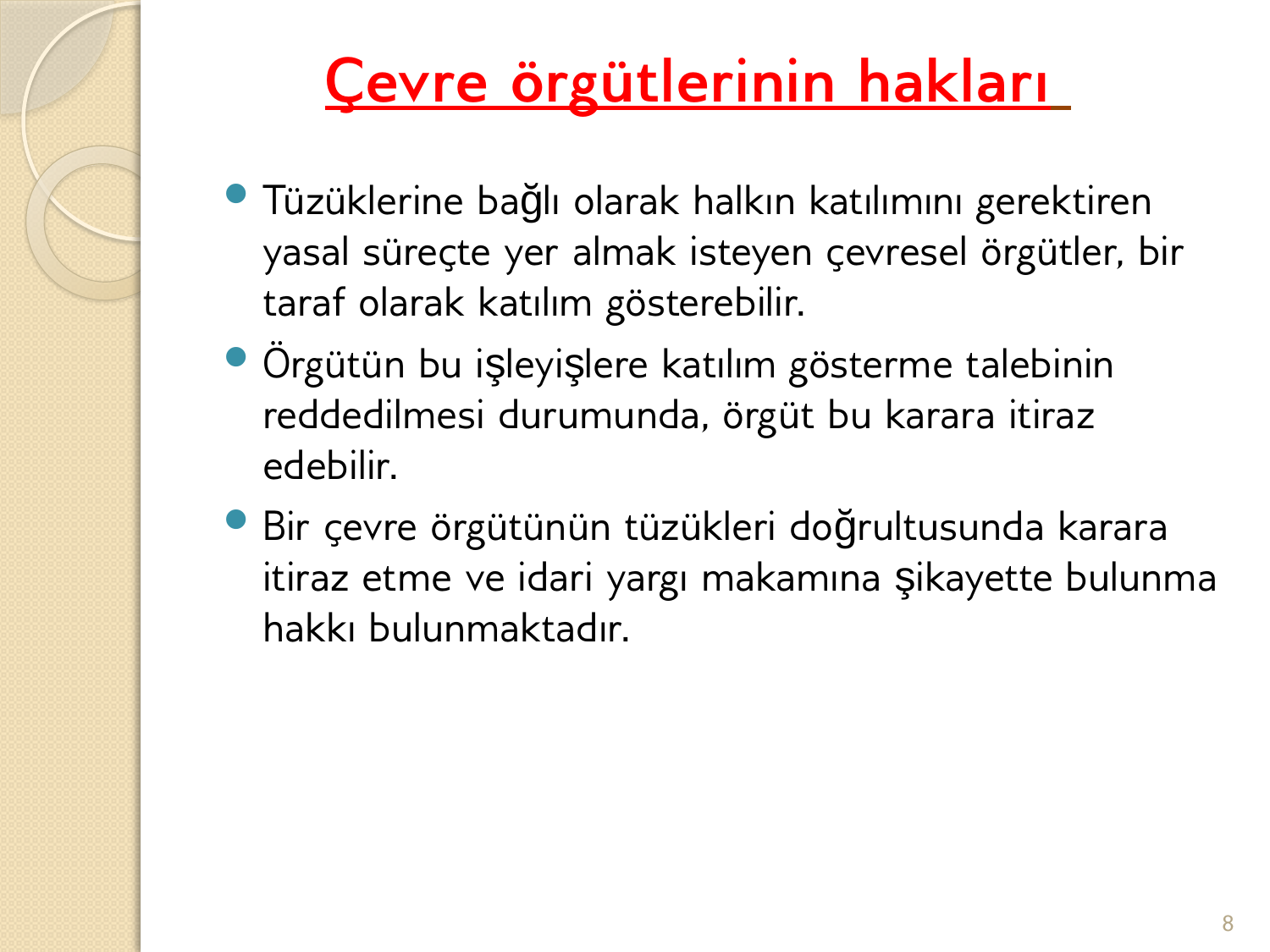

# Çevre örgütlerinin hakları
Tüzüklerine bağlı olarak halkın katılımını gerektiren yasal süreçte yer almak isteyen çevresel örgütler, bir taraf olarak katılım gösterebilir.
Örgütün bu işleyişlere katılım gösterme talebinin reddedilmesi durumunda, örgüt bu karara itiraz edebilir.
Bir çevre örgütünün tüzükleri doğrultusunda karara itiraz etme ve idari yargı makamına şikayette bulunma hakkı bulunmaktadır.
8